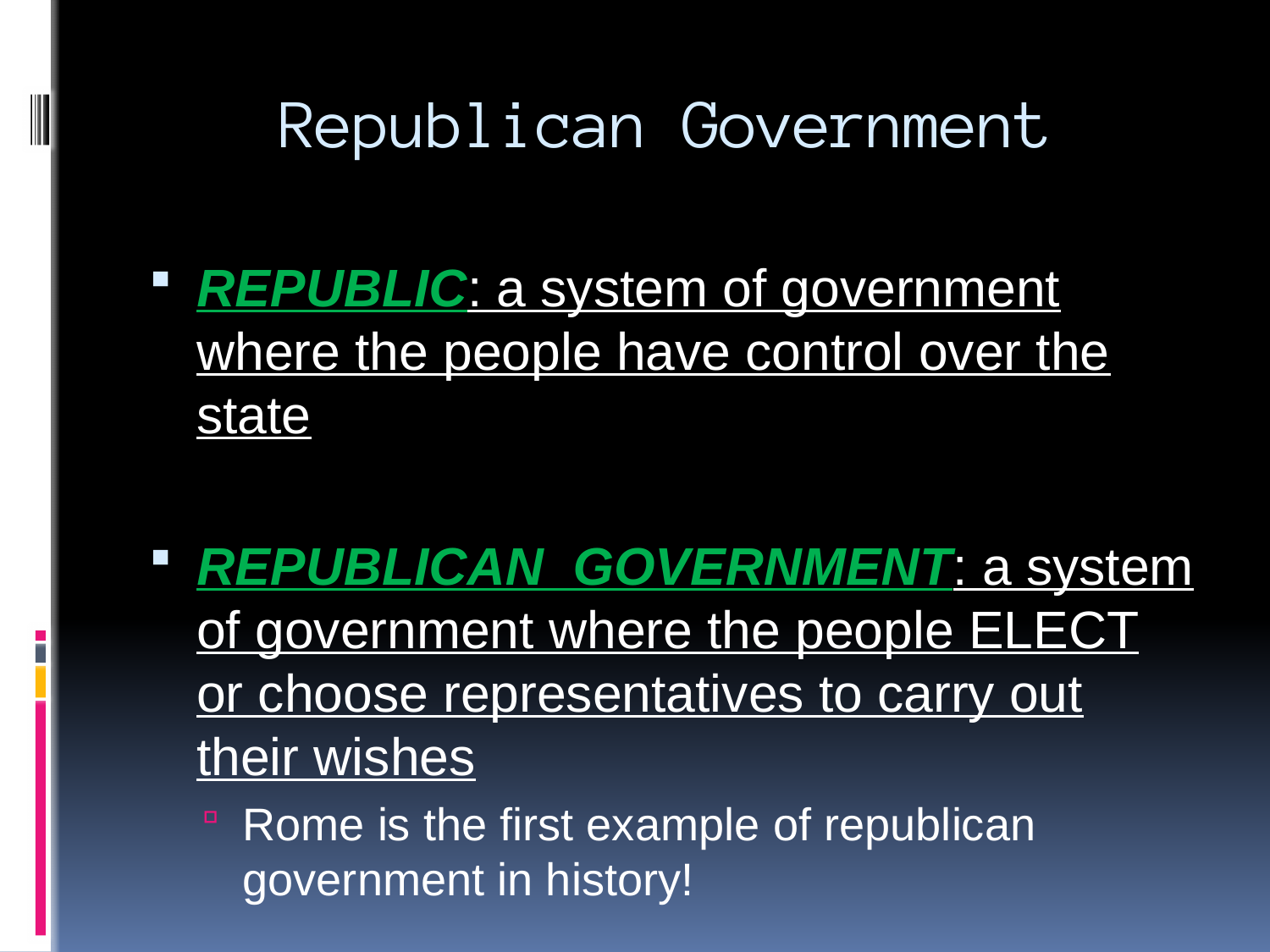

# Republican Government
REPUBLIC: a system of government where the people have control over the state

REPUBLICAN  GOVERNMENT: a system of government where the people ELECT or choose representatives to carry out their wishes
Rome is the first example of republican government in history!